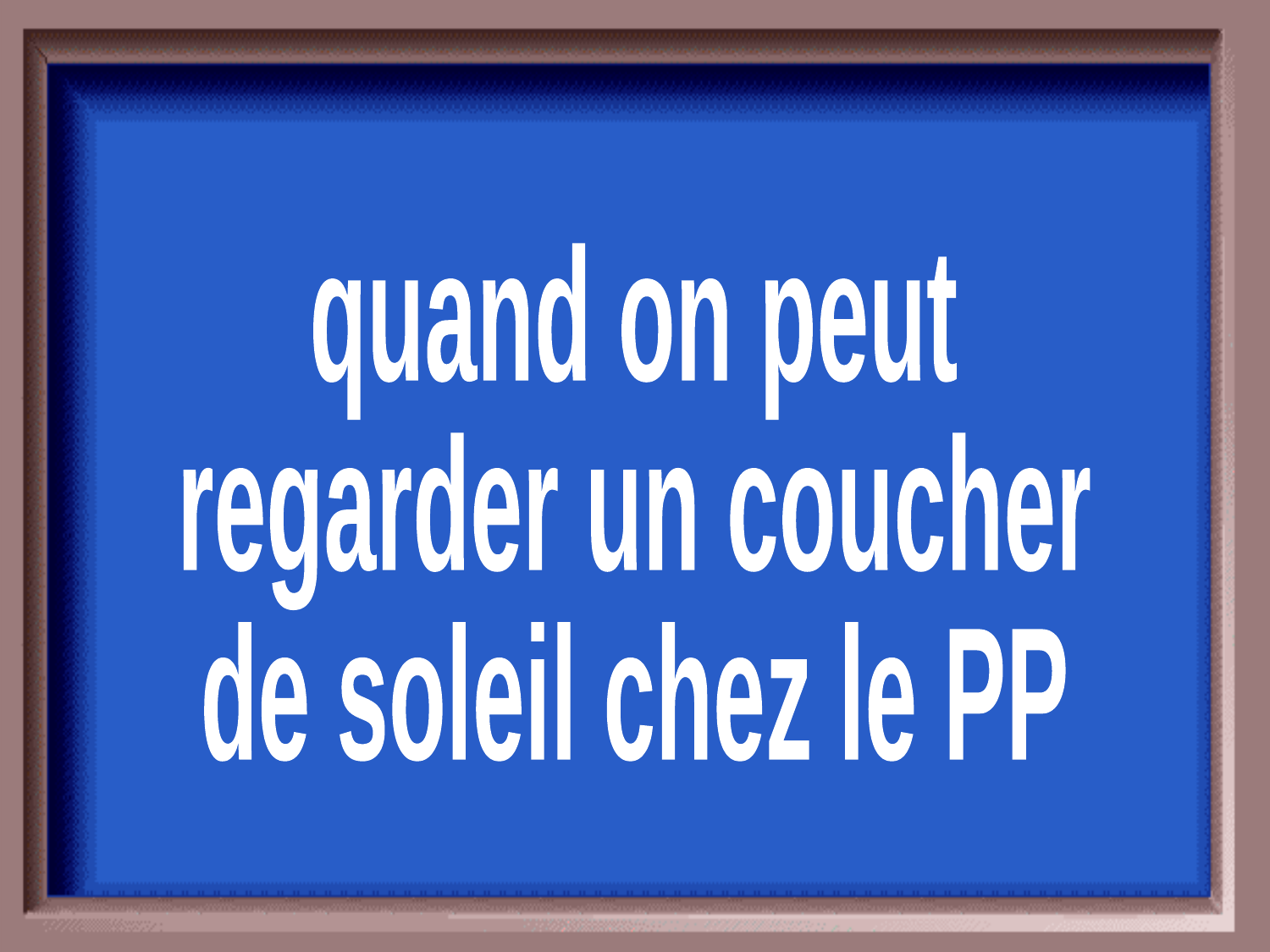

quand on peut
regarder un coucher
de soleil chez le PP